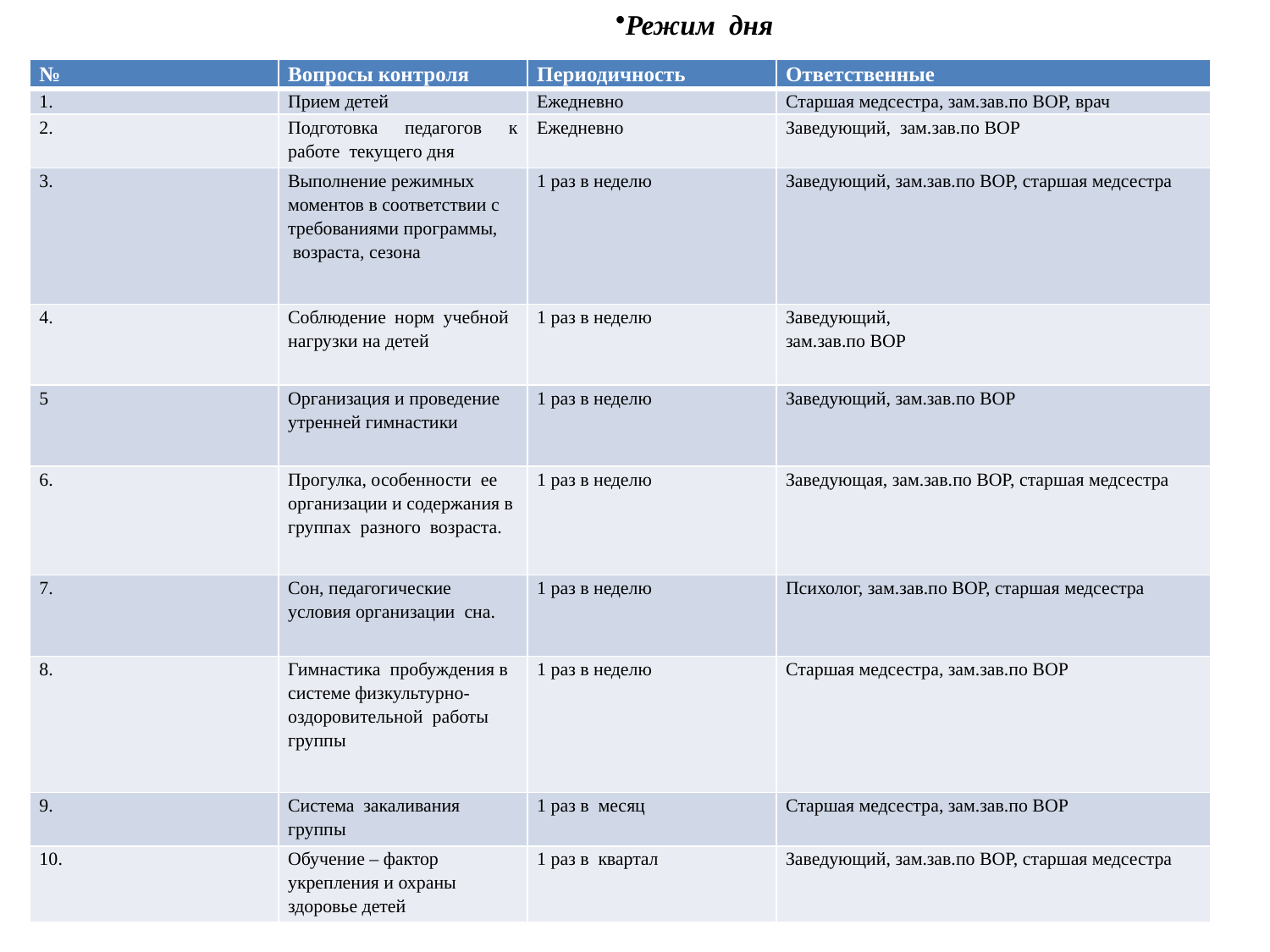

Режим  дня
| № | Вопросы контроля | Периодичность | Ответственные |
| --- | --- | --- | --- |
| 1. | Прием детей | Ежедневно | Старшая медсестра, зам.зав.по ВОР, врач |
| 2. | Подготовка педагогов к работе текущего дня | Ежедневно | Заведующий, зам.зав.по ВОР |
| 3. | Выполнение режимных моментов в соответствии с требованиями программы, возраста, сезона | 1 раз в неделю | Заведующий, зам.зав.по ВОР, старшая медсестра |
| 4. | Соблюдение норм учебной нагрузки на детей | 1 раз в неделю | Заведующий, зам.зав.по ВОР |
| 5 | Организация и проведение утренней гимнастики | 1 раз в неделю | Заведующий, зам.зав.по ВОР |
| 6. | Прогулка, особенности ее организации и содержания в группах разного возраста. | 1 раз в неделю | Заведующая, зам.зав.по ВОР, старшая медсестра |
| 7. | Сон, педагогические условия организации сна. | 1 раз в неделю | Психолог, зам.зав.по ВОР, старшая медсестра |
| 8. | Гимнастика пробуждения в системе физкультурно-оздоровительной работы группы | 1 раз в неделю | Старшая медсестра, зам.зав.по ВОР |
| 9. | Система закаливания группы | 1 раз в месяц | Старшая медсестра, зам.зав.по ВОР |
| 10. | Обучение – фактор укрепления и охраны здоровье детей | 1 раз в квартал | Заведующий, зам.зав.по ВОР, старшая медсестра |